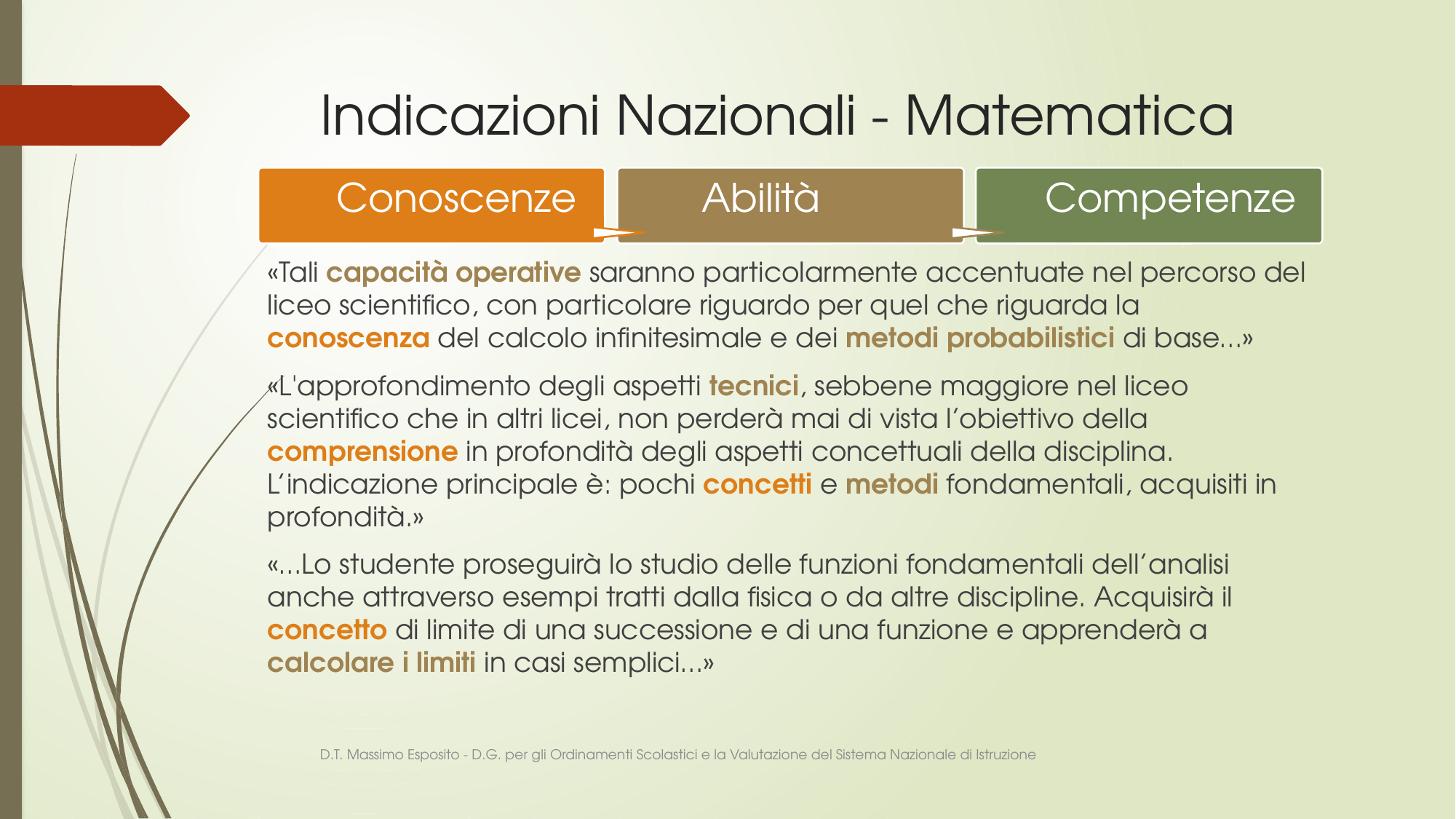

# Indicazioni Nazionali - Matematica

Conoscenze

Abilità

Competenze
«Tali capacità operative saranno particolarmente accentuate nel percorso del liceo scientifico, con particolare riguardo per quel che riguarda la conoscenza del calcolo infinitesimale e dei metodi probabilistici di base…»
«L'approfondimento degli aspetti tecnici, sebbene maggiore nel liceo scientifico che in altri licei, non perderà mai di vista l’obiettivo della comprensione in profondità degli aspetti concettuali della disciplina. L’indicazione principale è: pochi concetti e metodi fondamentali, acquisiti in profondità.»
«…Lo studente proseguirà lo studio delle funzioni fondamentali dell’analisi anche attraverso esempi tratti dalla fisica o da altre discipline. Acquisirà il concetto di limite di una successione e di una funzione e apprenderà a calcolare i limiti in casi semplici…»
D.T. Massimo Esposito - D.G. per gli Ordinamenti Scolastici e la Valutazione del Sistema Nazionale di Istruzione